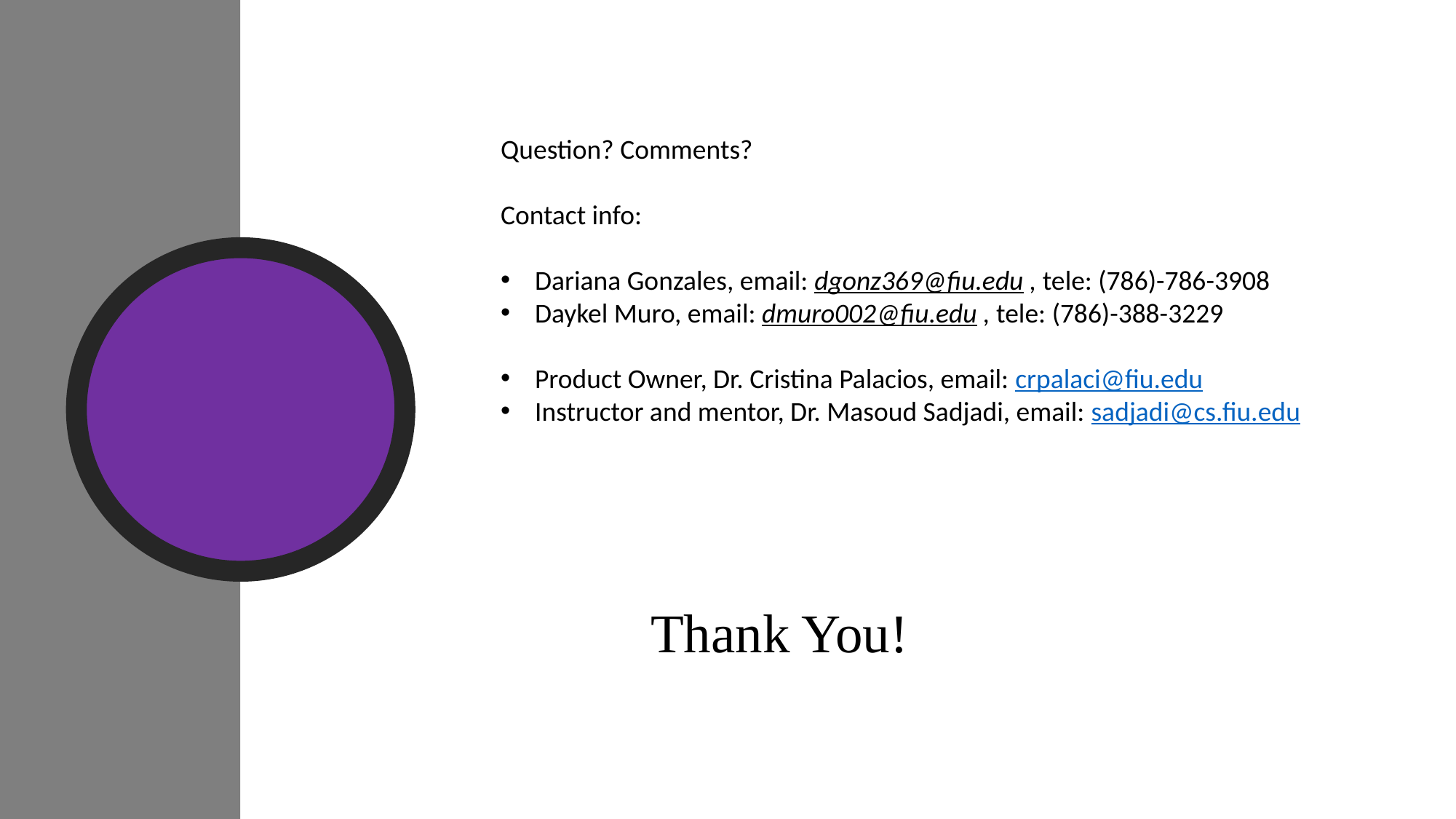

Question? Comments?

Contact info:

Dariana Gonzales, email: dgonz369@fiu.edu , tele: (786)-786-3908
Daykel Muro, email: dmuro002@fiu.edu , tele: (786)-388-3229

Product Owner, Dr. Cristina Palacios, email: crpalaci@fiu.edu
Instructor and mentor, Dr. Masoud Sadjadi, email: sadjadi@cs.fiu.edu

Thank You!